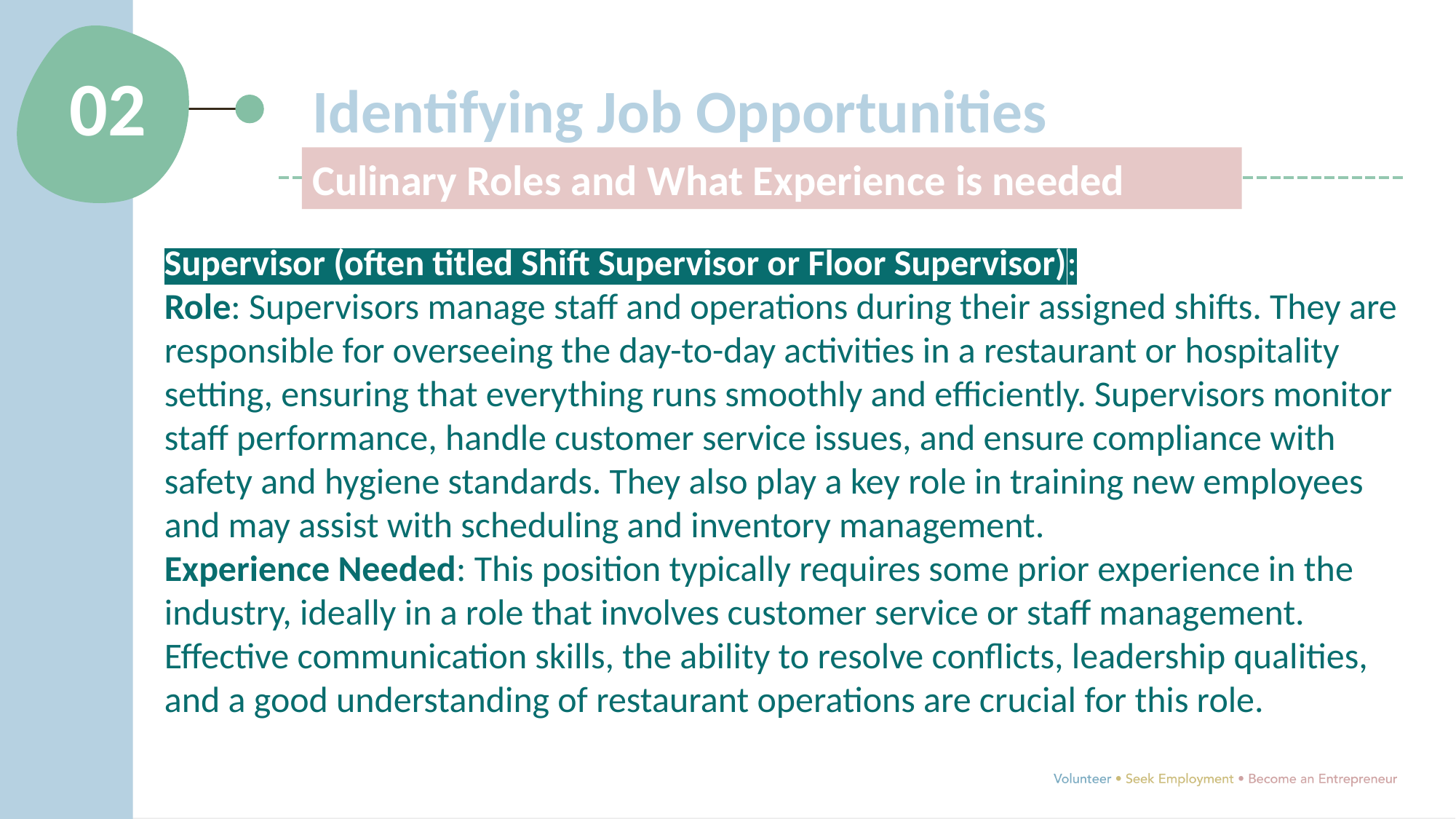

02
Identifying Job Opportunities

Culinary Roles and What Experience is needed
Supervisor (often titled Shift Supervisor or Floor Supervisor):
Role: Supervisors manage staff and operations during their assigned shifts. They are responsible for overseeing the day-to-day activities in a restaurant or hospitality setting, ensuring that everything runs smoothly and efficiently. Supervisors monitor staff performance, handle customer service issues, and ensure compliance with safety and hygiene standards. They also play a key role in training new employees and may assist with scheduling and inventory management.
Experience Needed: This position typically requires some prior experience in the industry, ideally in a role that involves customer service or staff management. Effective communication skills, the ability to resolve conflicts, leadership qualities, and a good understanding of restaurant operations are crucial for this role.